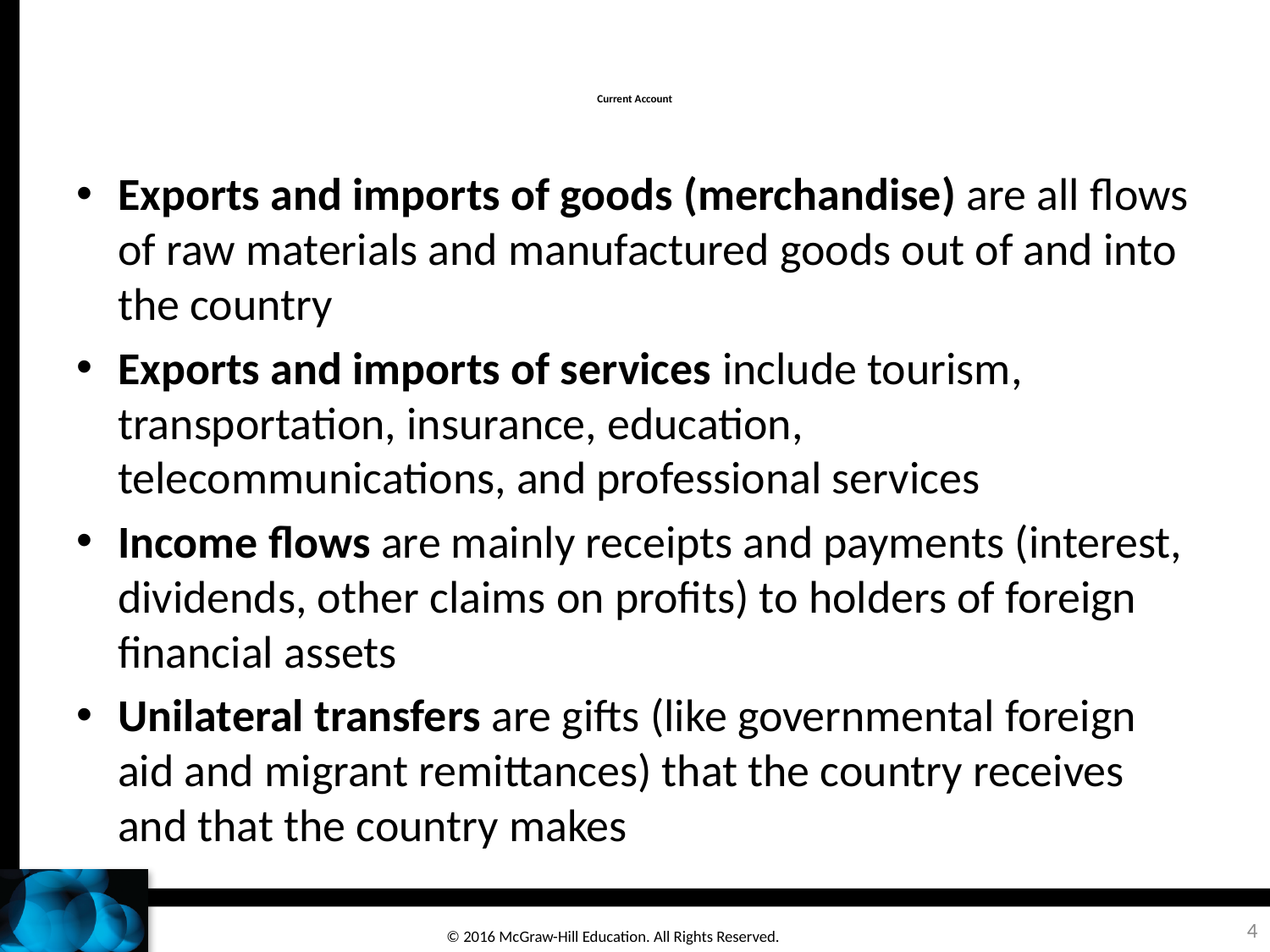

# Current Account
Exports and imports of goods (merchandise) are all flows of raw materials and manufactured goods out of and into the country
Exports and imports of services include tourism, transportation, insurance, education, telecommunications, and professional services
Income flows are mainly receipts and payments (interest, dividends, other claims on profits) to holders of foreign financial assets
Unilateral transfers are gifts (like governmental foreign aid and migrant remittances) that the country receives and that the country makes

4
© 2016 McGraw-Hill Education. All Rights Reserved.